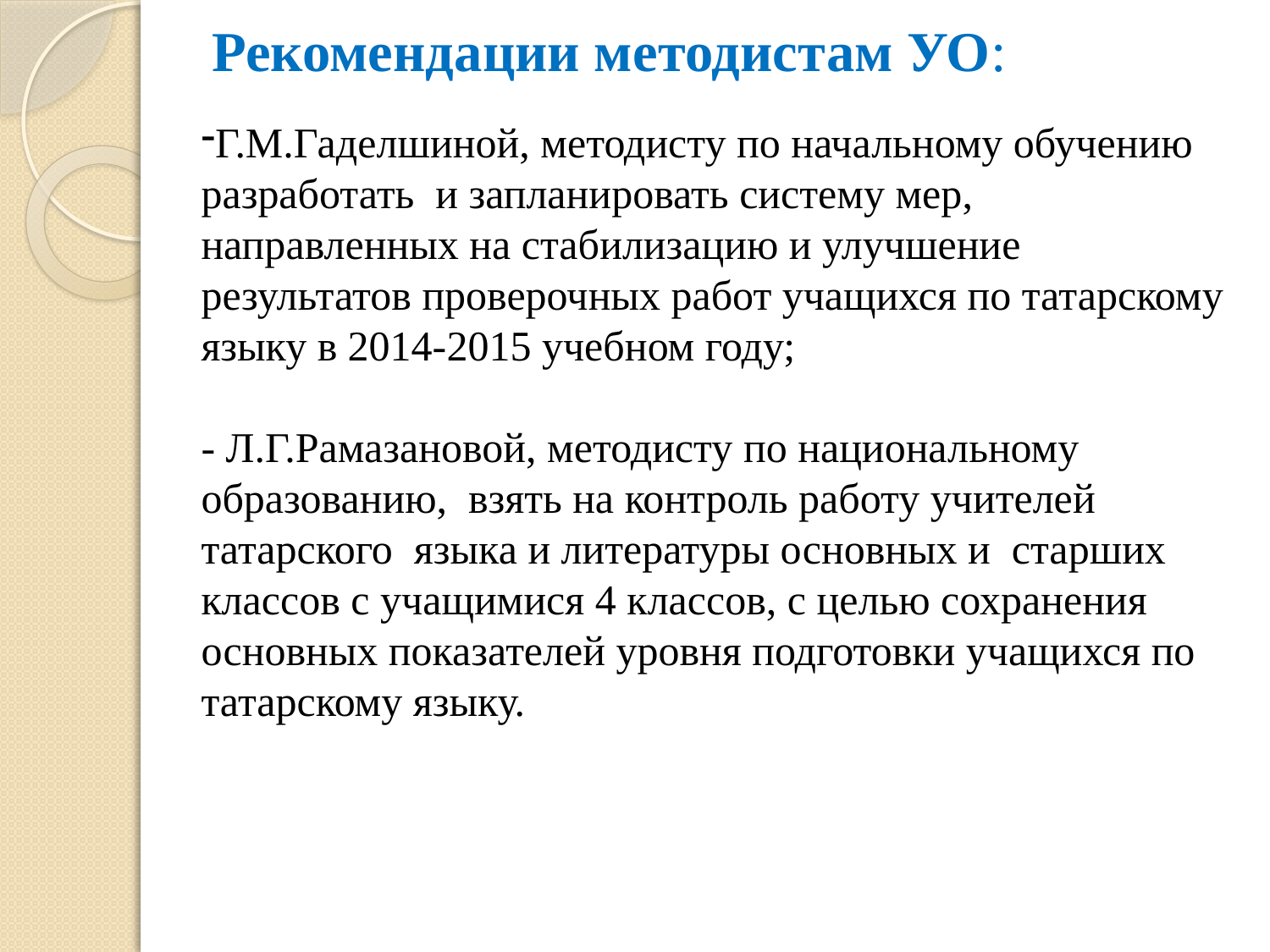

# Рекомендации методистам УО:

Г.М.Гаделшиной, методисту по начальному обучению разработать  и запланировать систему мер, направленных на стабилизацию и улучшение результатов проверочных работ учащихся по татарскому языку в 2014-2015 учебном году;

- Л.Г.Рамазановой, методисту по национальному образованию,  взять на контроль работу учителей татарского  языка и литературы основных и  старших классов с учащимися 4 классов, с целью сохранения основных показателей уровня подготовки учащихся по татарскому языку.